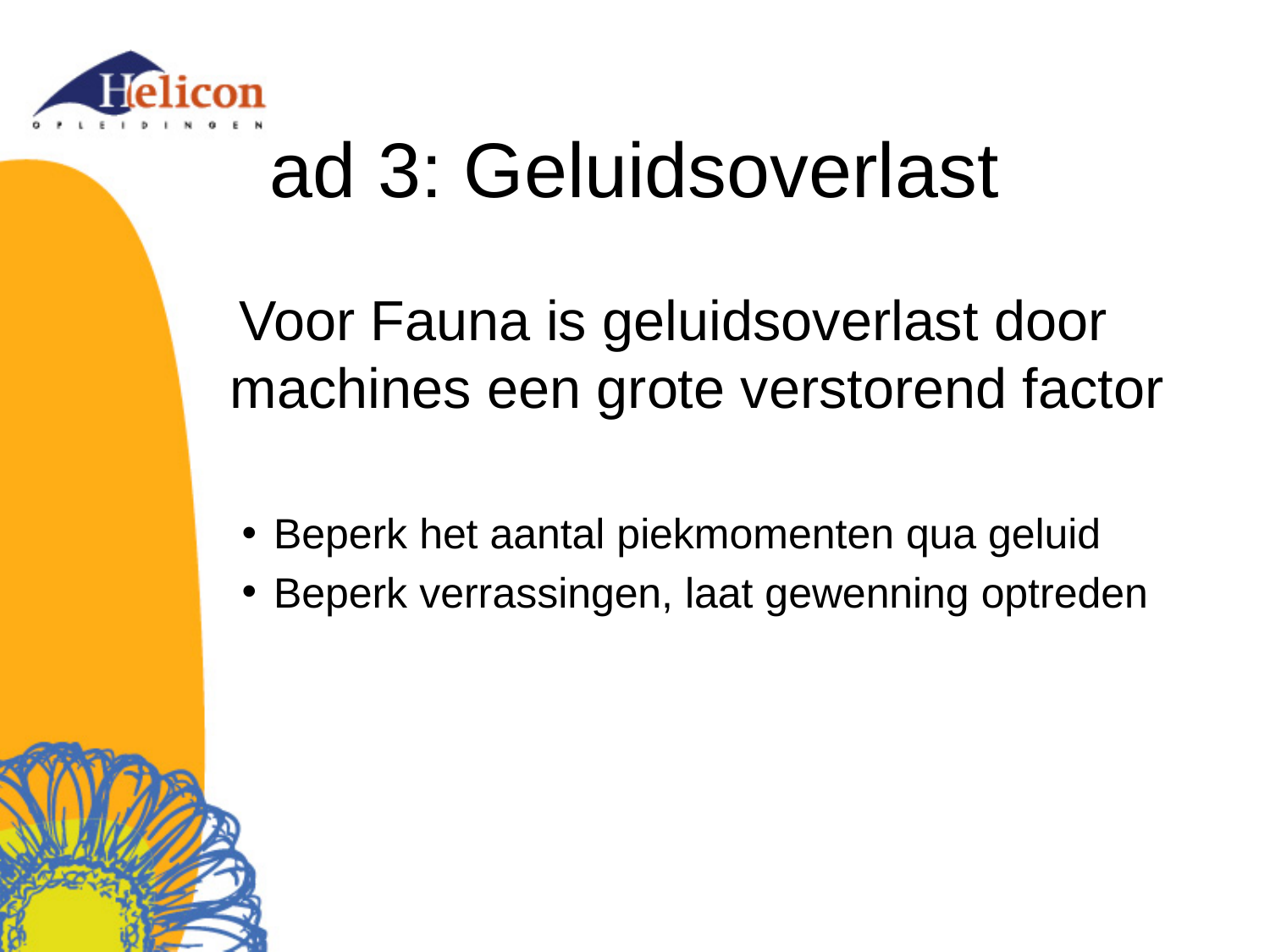

# ad 3: Geluidsoverlast
Voor Fauna is geluidsoverlast door machines een grote verstorend factor

Beperk het aantal piekmomenten qua geluid
Beperk verrassingen, laat gewenning optreden